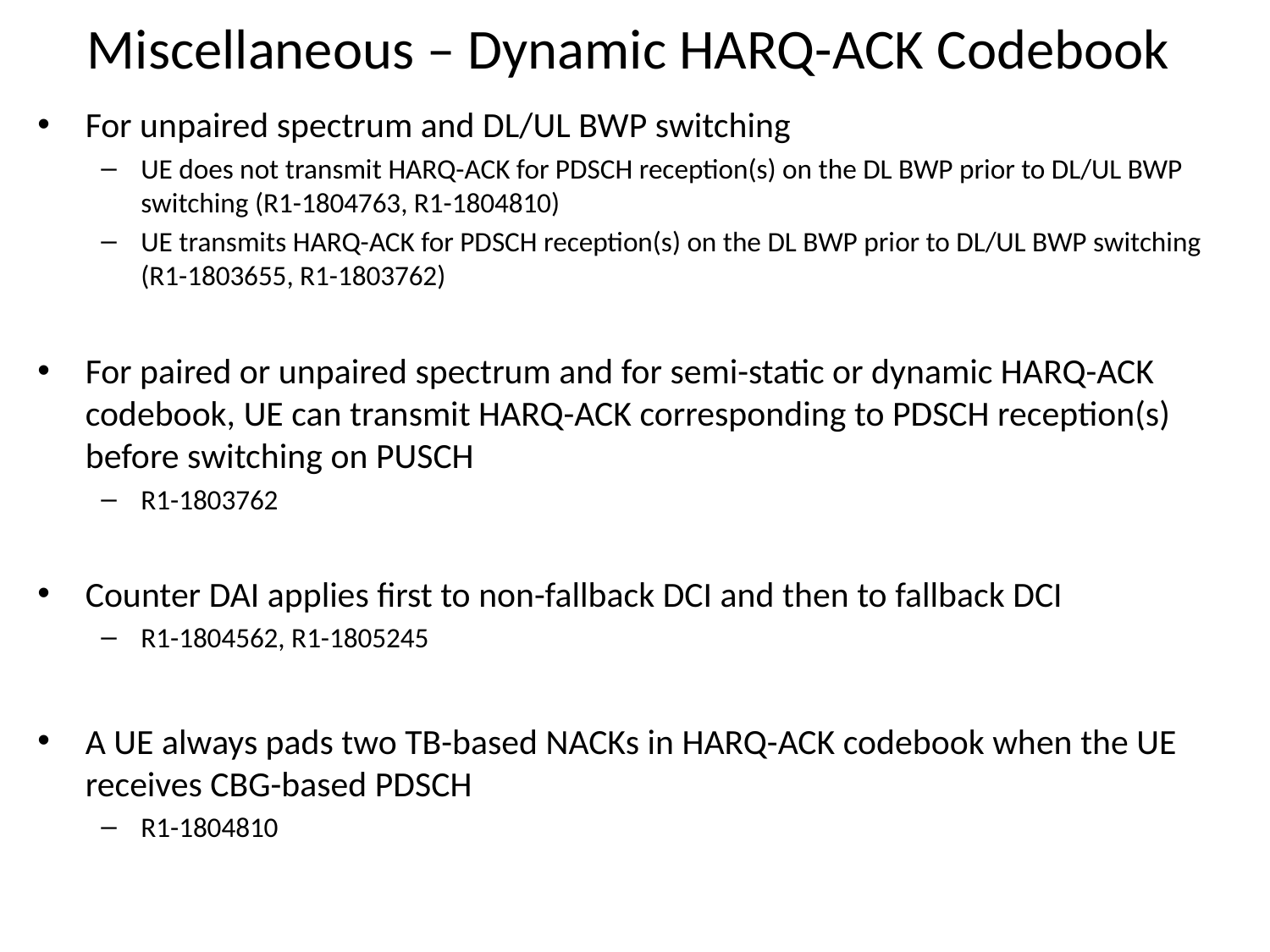

# Miscellaneous – Dynamic HARQ-ACK Codebook
For unpaired spectrum and DL/UL BWP switching
UE does not transmit HARQ-ACK for PDSCH reception(s) on the DL BWP prior to DL/UL BWP switching (R1-1804763, R1-1804810)
UE transmits HARQ-ACK for PDSCH reception(s) on the DL BWP prior to DL/UL BWP switching (R1-1803655, R1-1803762)

For paired or unpaired spectrum and for semi-static or dynamic HARQ-ACK codebook, UE can transmit HARQ-ACK corresponding to PDSCH reception(s) before switching on PUSCH
R1-1803762

Counter DAI applies first to non-fallback DCI and then to fallback DCI
R1-1804562, R1-1805245

A UE always pads two TB-based NACKs in HARQ-ACK codebook when the UE receives CBG-based PDSCH
R1-1804810